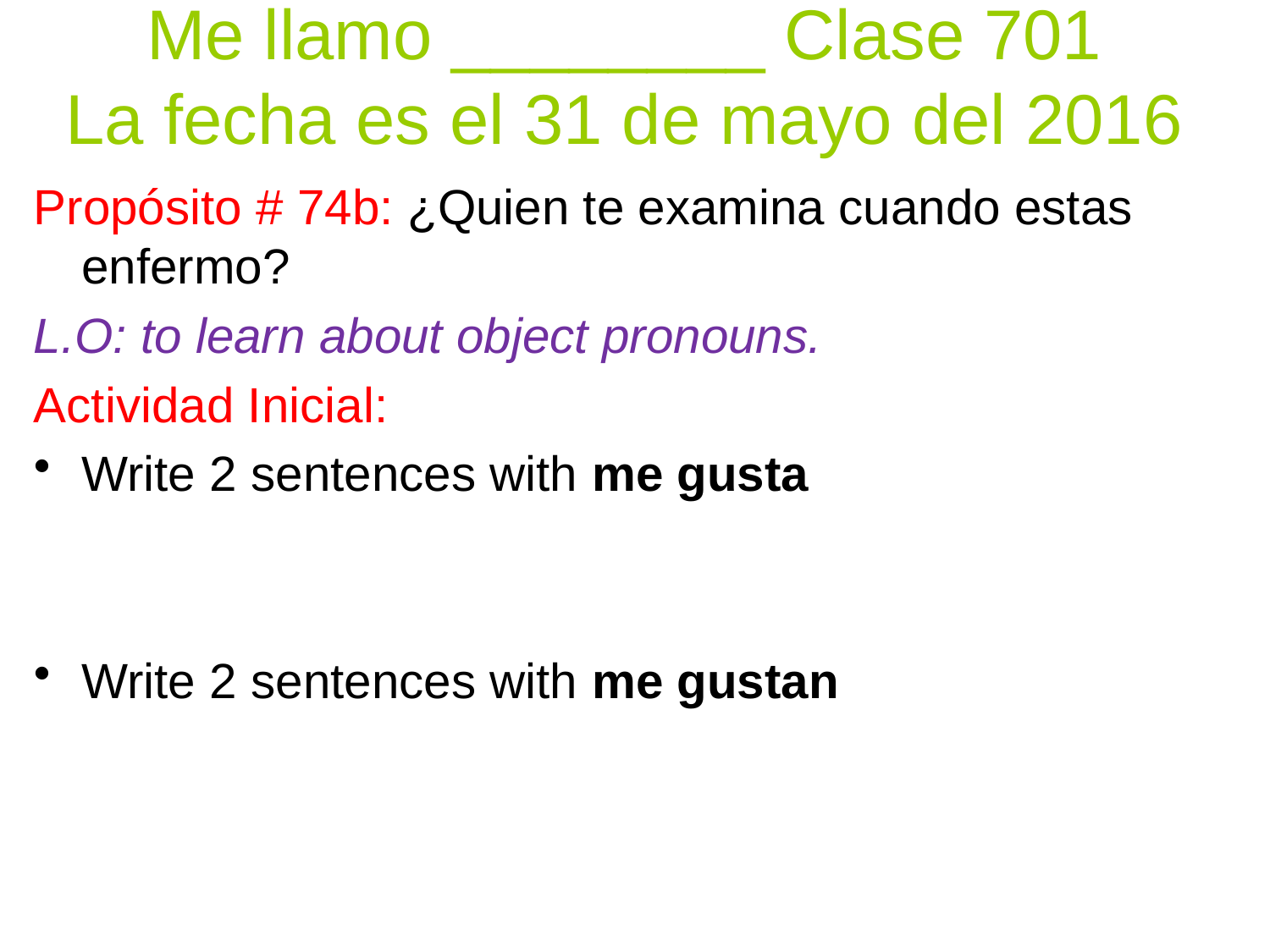

# Me llamo ________ Clase 701 La fecha es el 31 de mayo del 2016
Propósito # 74b: ¿Quien te examina cuando estas enfermo?
L.O: to learn about object pronouns.
Actividad Inicial:
Write 2 sentences with me gusta

Write 2 sentences with me gustan